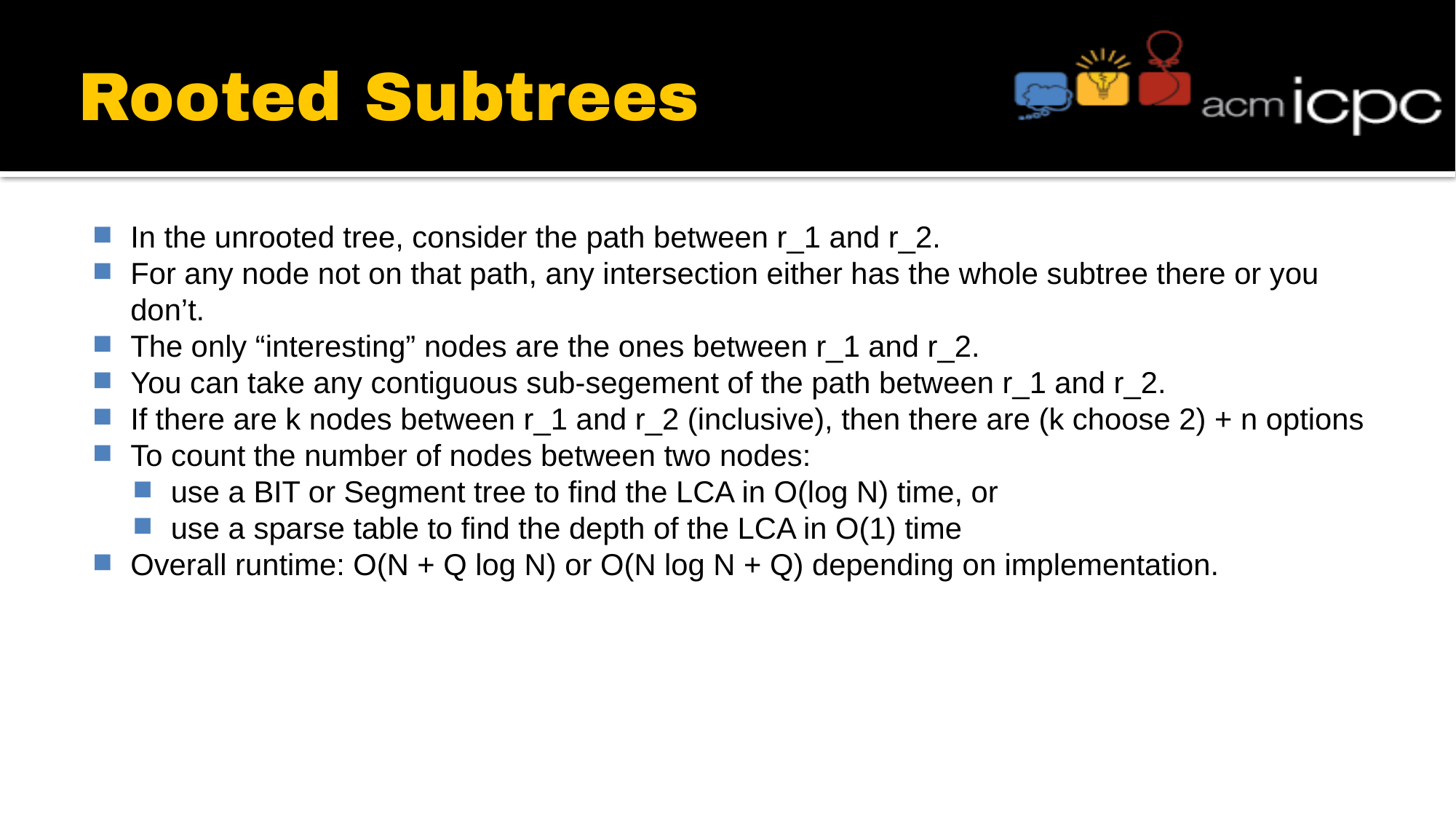

# Rooted Subtrees
In the unrooted tree, consider the path between r_1 and r_2.
For any node not on that path, any intersection either has the whole subtree there or you don’t.
The only “interesting” nodes are the ones between r_1 and r_2.
You can take any contiguous sub-segement of the path between r_1 and r_2.
If there are k nodes between r_1 and r_2 (inclusive), then there are (k choose 2) + n options
To count the number of nodes between two nodes:
use a BIT or Segment tree to find the LCA in O(log N) time, or
use a sparse table to find the depth of the LCA in O(1) time
Overall runtime: O(N + Q log N) or O(N log N + Q) depending on implementation.